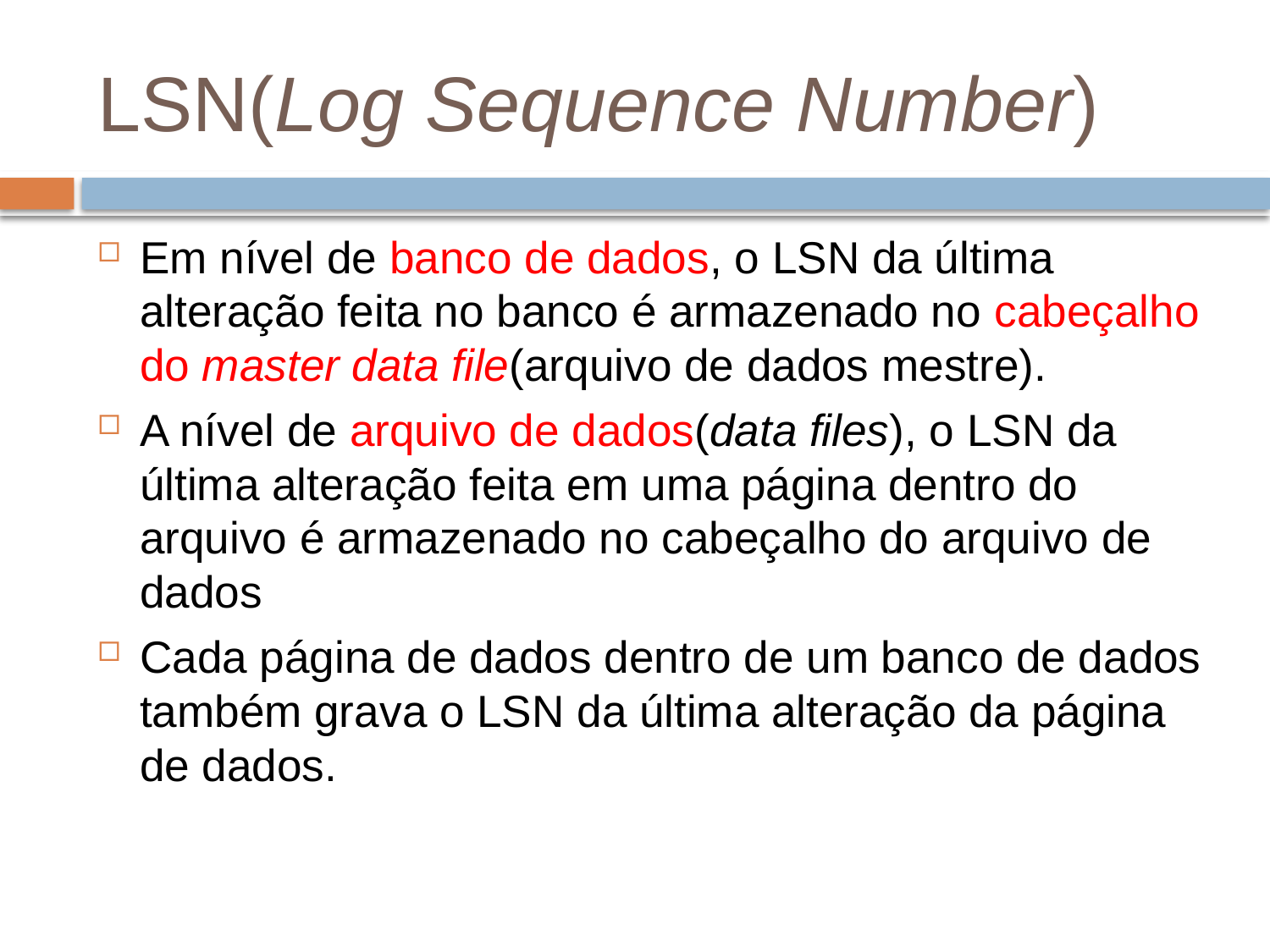

# LSN(Log Sequence Number)
Em nível de banco de dados, o LSN da última alteração feita no banco é armazenado no cabeçalho do master data file(arquivo de dados mestre).
A nível de arquivo de dados(data files), o LSN da última alteração feita em uma página dentro do arquivo é armazenado no cabeçalho do arquivo de dados
Cada página de dados dentro de um banco de dados também grava o LSN da última alteração da página de dados.